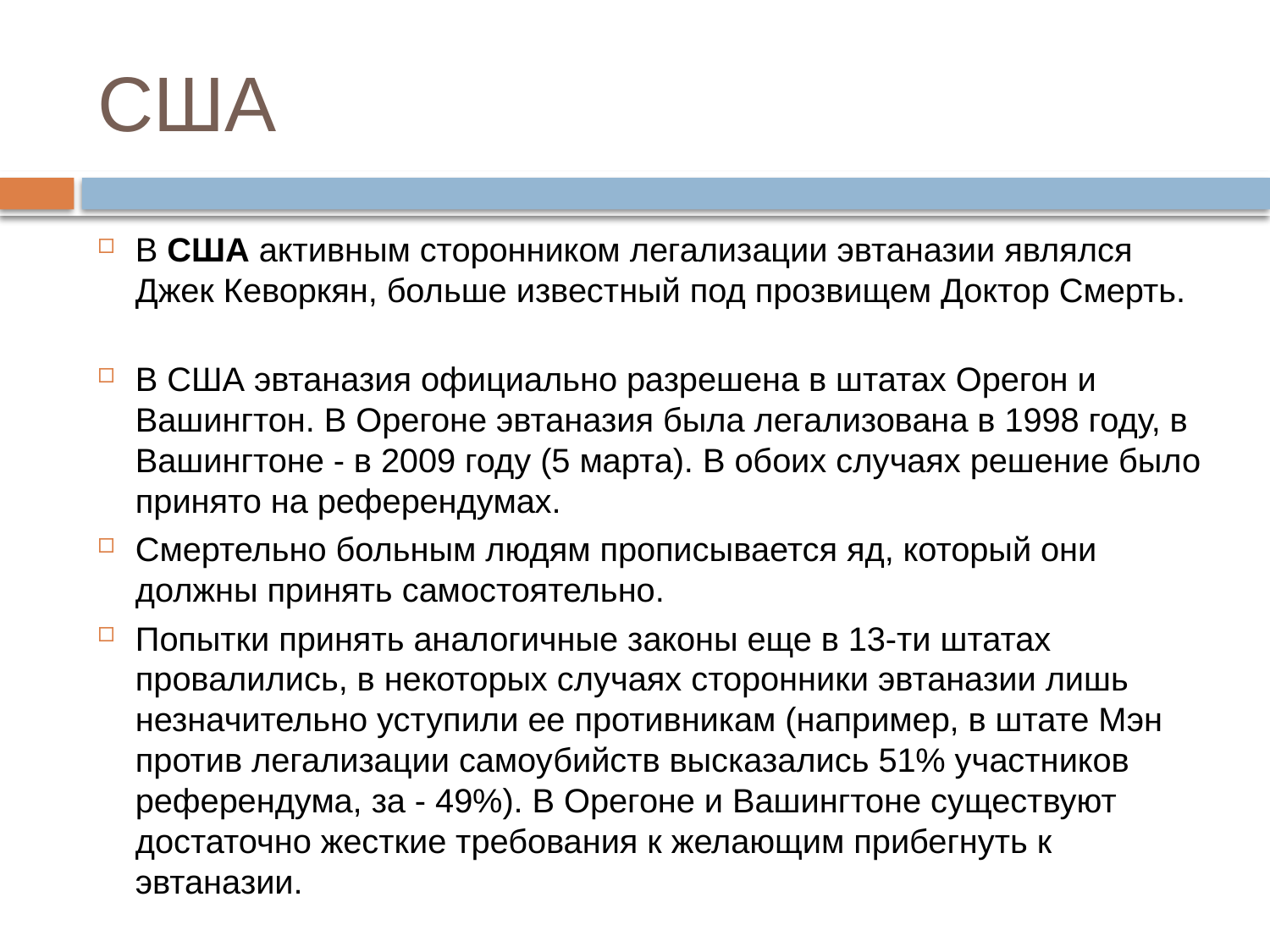

# США
В США активным сторонником легализации эвтаназии являлся Джек Кеворкян, больше известный под прозвищем Доктор Смерть.
В США эвтаназия официально разрешена в штатах Орегон и Вашингтон. В Орегоне эвтаназия была легализована в 1998 году, в Вашингтоне - в 2009 году (5 марта). В обоих случаях решение было принято на референдумах.
Смертельно больным людям прописывается яд, который они должны принять самостоятельно.
Попытки принять аналогичные законы еще в 13-ти штатах провалились, в некоторых случаях сторонники эвтаназии лишь незначительно уступили ее противникам (например, в штате Мэн против легализации самоубийств высказались 51% участников референдума, за - 49%). В Орегоне и Вашингтоне существуют достаточно жесткие требования к желающим прибегнуть к эвтаназии.